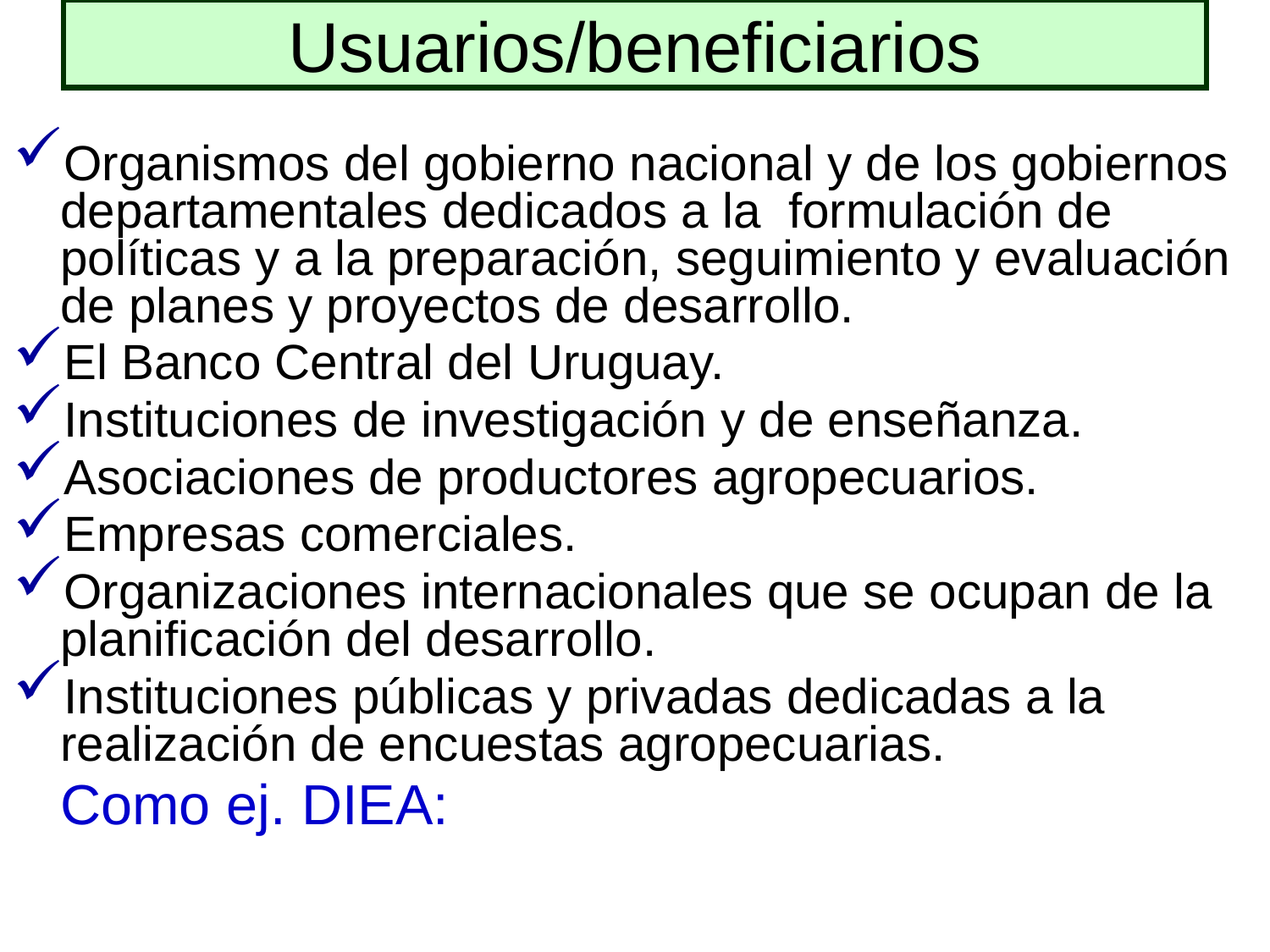

# Usuarios/beneficiarios
Organismos del gobierno nacional y de los gobiernos departamentales dedicados a la  formulación de políticas y a la preparación, seguimiento y evaluación de planes y proyectos de desarrollo.
El Banco Central del Uruguay.
Instituciones de investigación y de enseñanza.
Asociaciones de productores agropecuarios.
Empresas comerciales.
Organizaciones internacionales que se ocupan de la planificación del desarrollo.
Instituciones públicas y privadas dedicadas a la realización de encuestas agropecuarias.
	Como ej. DIEA: